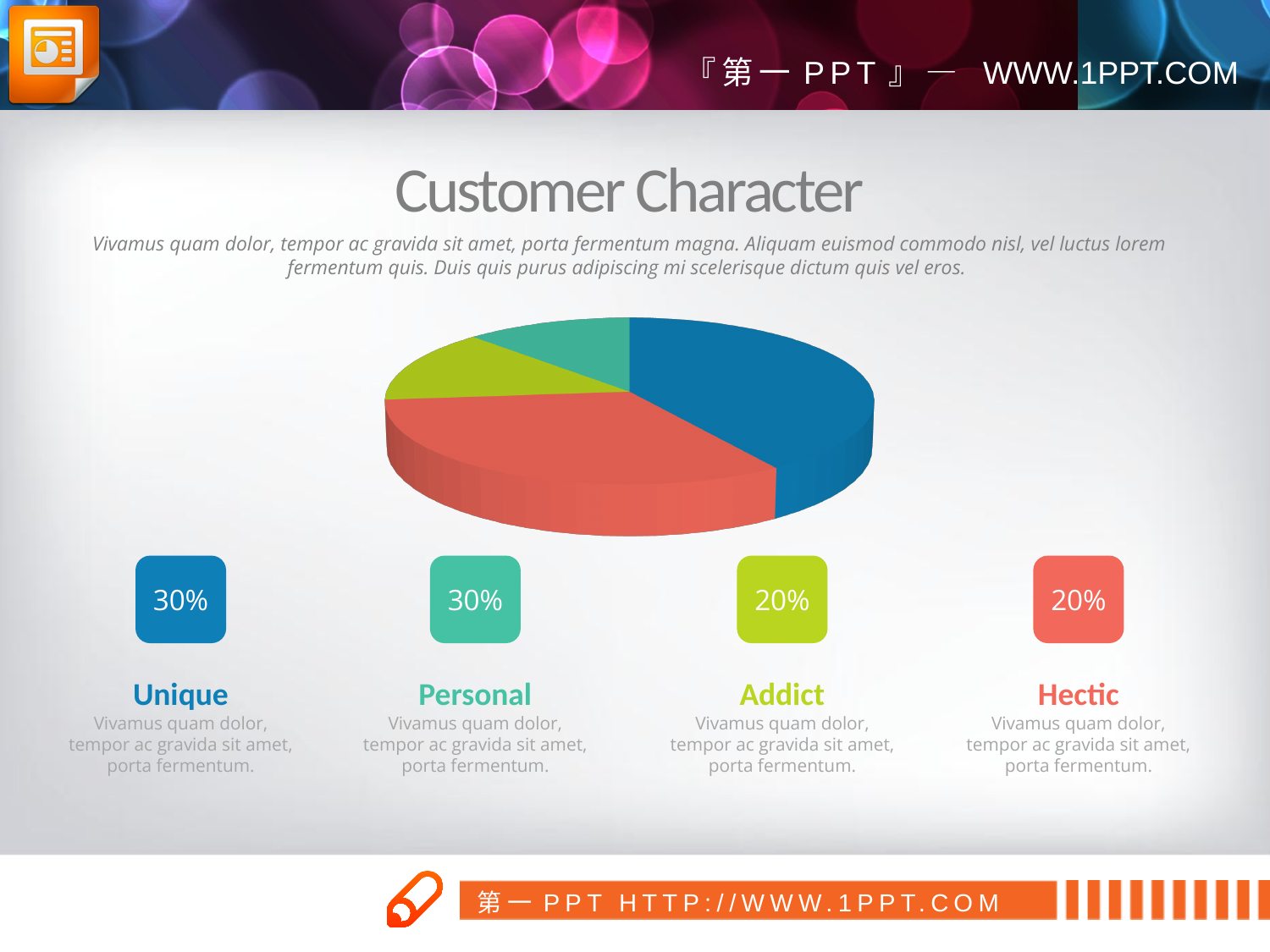

Customer Character
Vivamus quam dolor, tempor ac gravida sit amet, porta fermentum magna. Aliquam euismod commodo nisl, vel luctus lorem fermentum quis. Duis quis purus adipiscing mi scelerisque dictum quis vel eros.

[unsupported chart]

30%
30%
20%
20%
Unique
Vivamus quam dolor, tempor ac gravida sit amet, porta fermentum.
Personal
Vivamus quam dolor, tempor ac gravida sit amet, porta fermentum.
Addict
Vivamus quam dolor, tempor ac gravida sit amet, porta fermentum.
Hectic
Vivamus quam dolor, tempor ac gravida sit amet, porta fermentum.